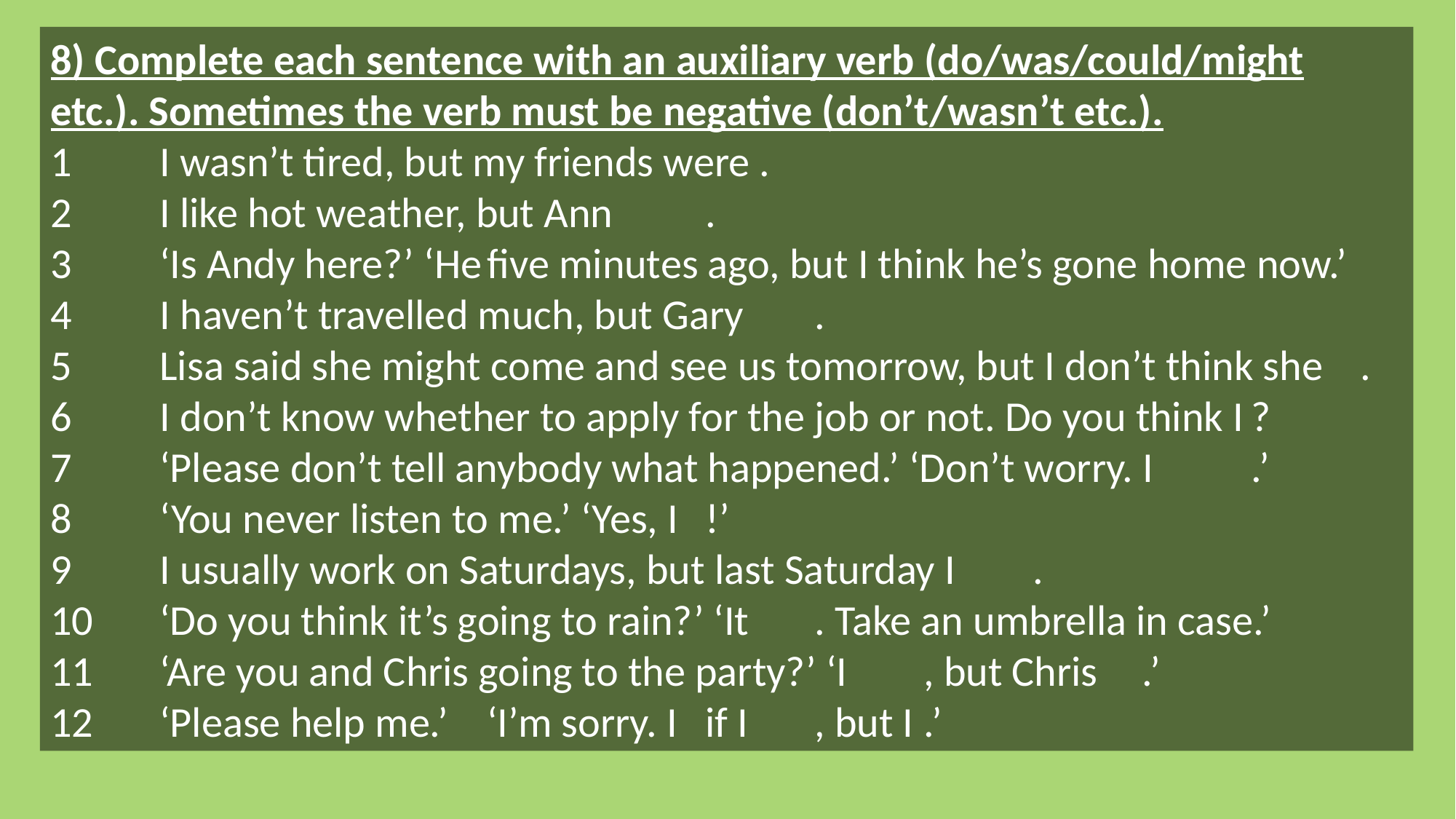

8) Complete each sentence with an auxiliary verb (do/was/could/might etc.). Sometimes the verb must be negative (don’t/wasn’t etc.).
1	I wasn’t tired, but my friends were .
2	I like hot weather, but Ann	.
3	‘Is Andy here?’ ‘He	five minutes ago, but I think he’s gone home now.’
4	I haven’t travelled much, but Gary	.
5	Lisa said she might come and see us tomorrow, but I don’t think she	.
6	I don’t know whether to apply for the job or not. Do you think I	?
7	‘Please don’t tell anybody what happened.’ ‘Don’t worry. I	.’
8	‘You never listen to me.’ ‘Yes, I	!’
9	I usually work on Saturdays, but last Saturday I	.
10	‘Do you think it’s going to rain?’ ‘It	. Take an umbrella in case.’
11	‘Are you and Chris going to the party?’ ‘I	, but Chris	.’
12	‘Please help me.’	‘I’m sorry. I	if I	, but I	.’